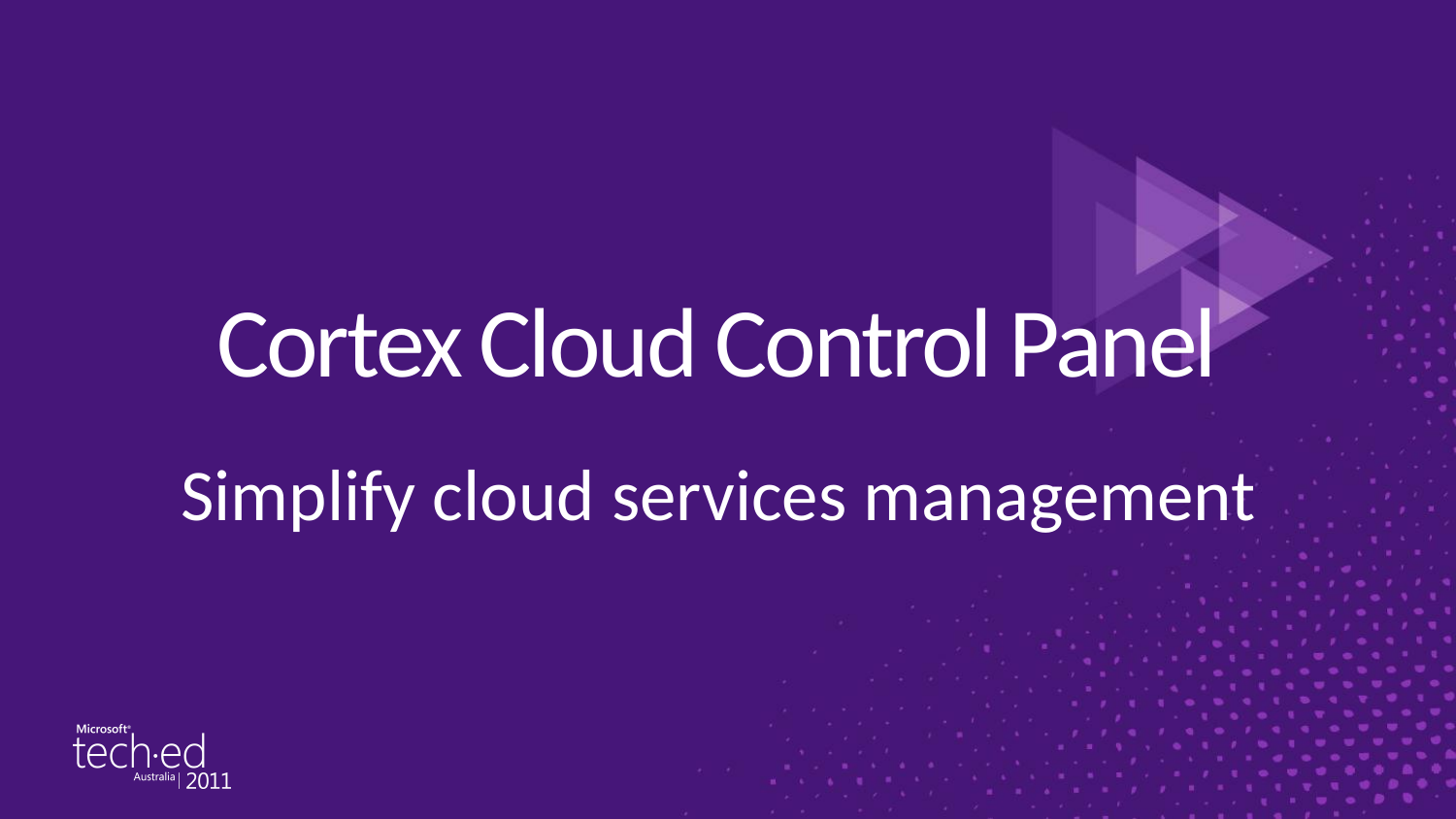

Cortex Cloud Control Panel
Simplify cloud services management